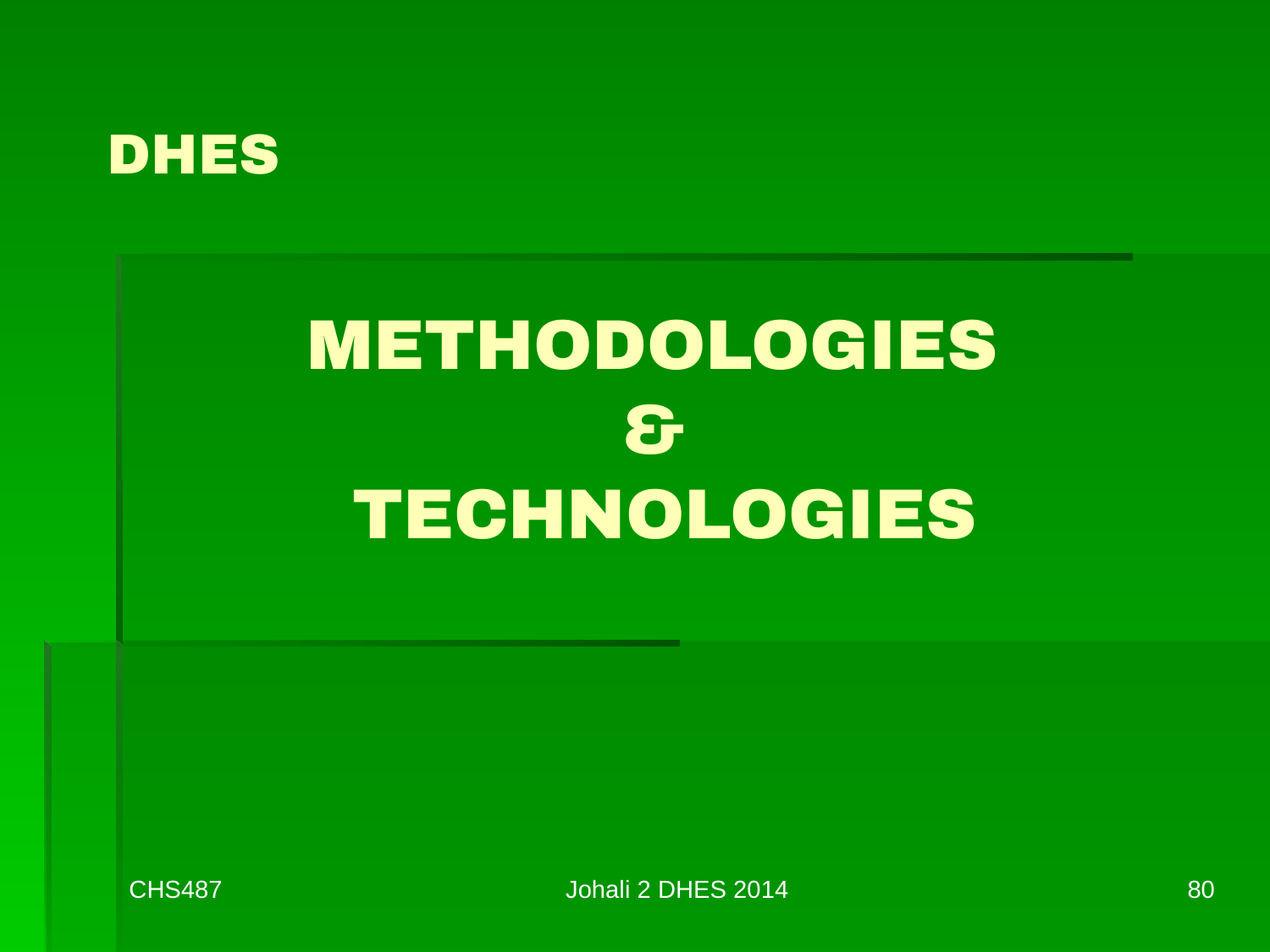

DHES
# METHODOLOGIES & TECHNOLOGIES
CHS487
Johali 2 DHES 2014
80